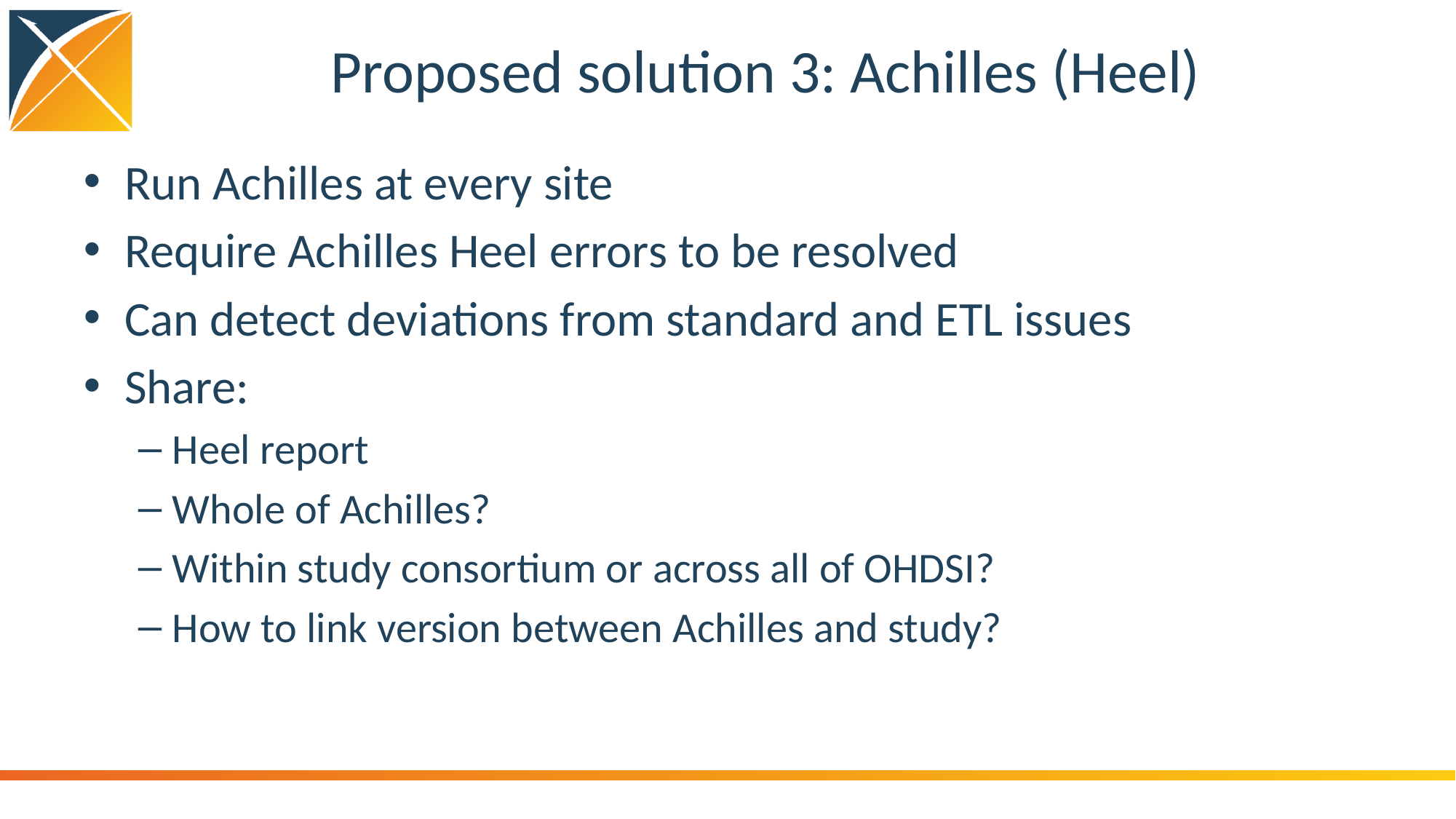

# Proposed solution 3: Achilles (Heel)
Run Achilles at every site
Require Achilles Heel errors to be resolved
Can detect deviations from standard and ETL issues
Share:
Heel report
Whole of Achilles?
Within study consortium or across all of OHDSI?
How to link version between Achilles and study?